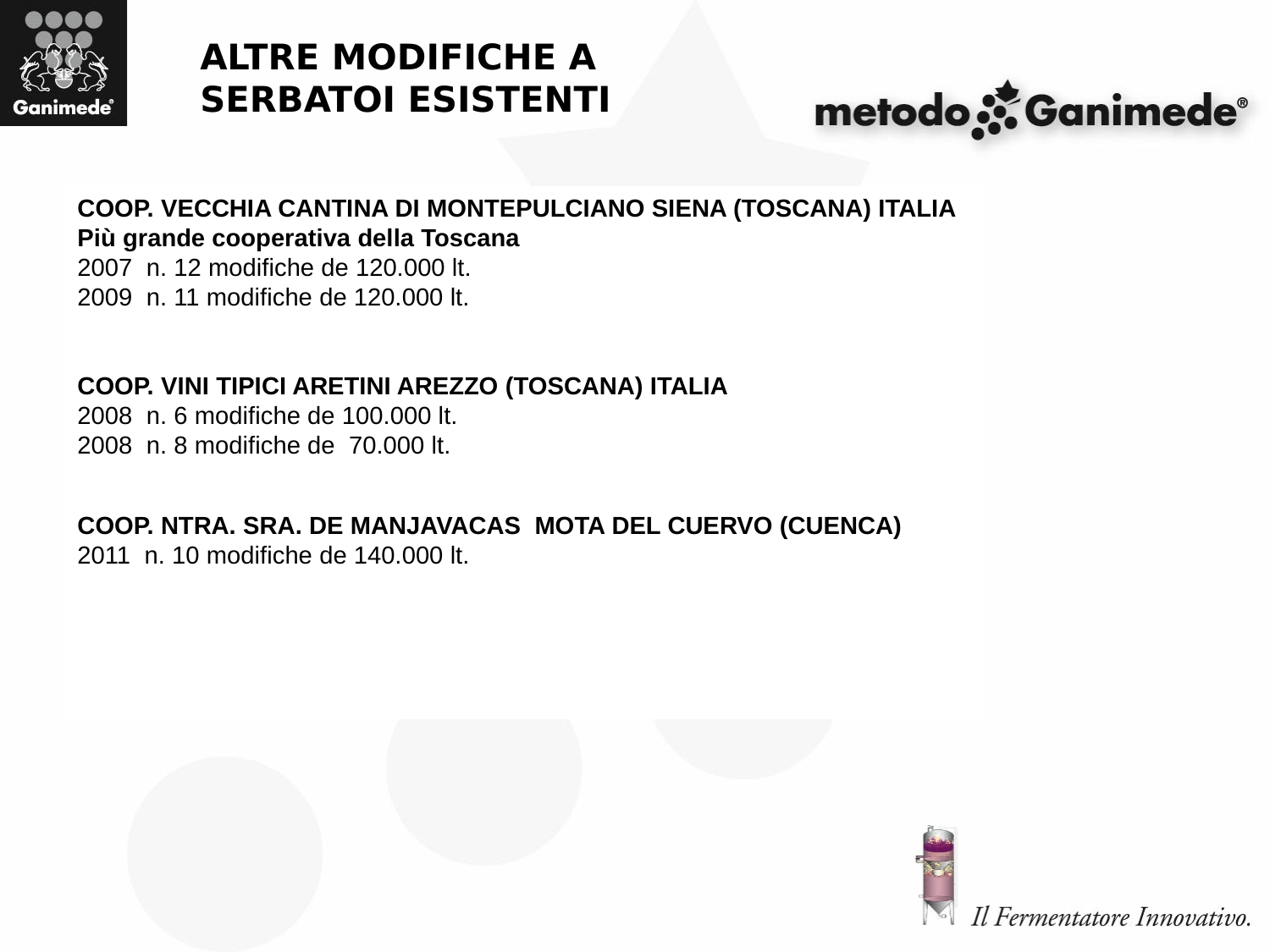

ALTRE MODIFICHE A SERBATOI ESISTENTI
COOP. VECCHIA CANTINA DI MONTEPULCIANO SIENA (TOSCANA) ITALIA
Più grande cooperativa della Toscana
2007  n. 12 modifiche de 120.000 lt.
2009  n. 11 modifiche de 120.000 lt.

COOP. VINI TIPICI ARETINI AREZZO (TOSCANA) ITALIA
2008  n. 6 modifiche de 100.000 lt.
2008  n. 8 modifiche de  70.000 lt.

COOP. NTRA. SRA. DE MANJAVACAS  MOTA DEL CUERVO (CUENCA)
2011  n. 10 modifiche de 140.000 lt.